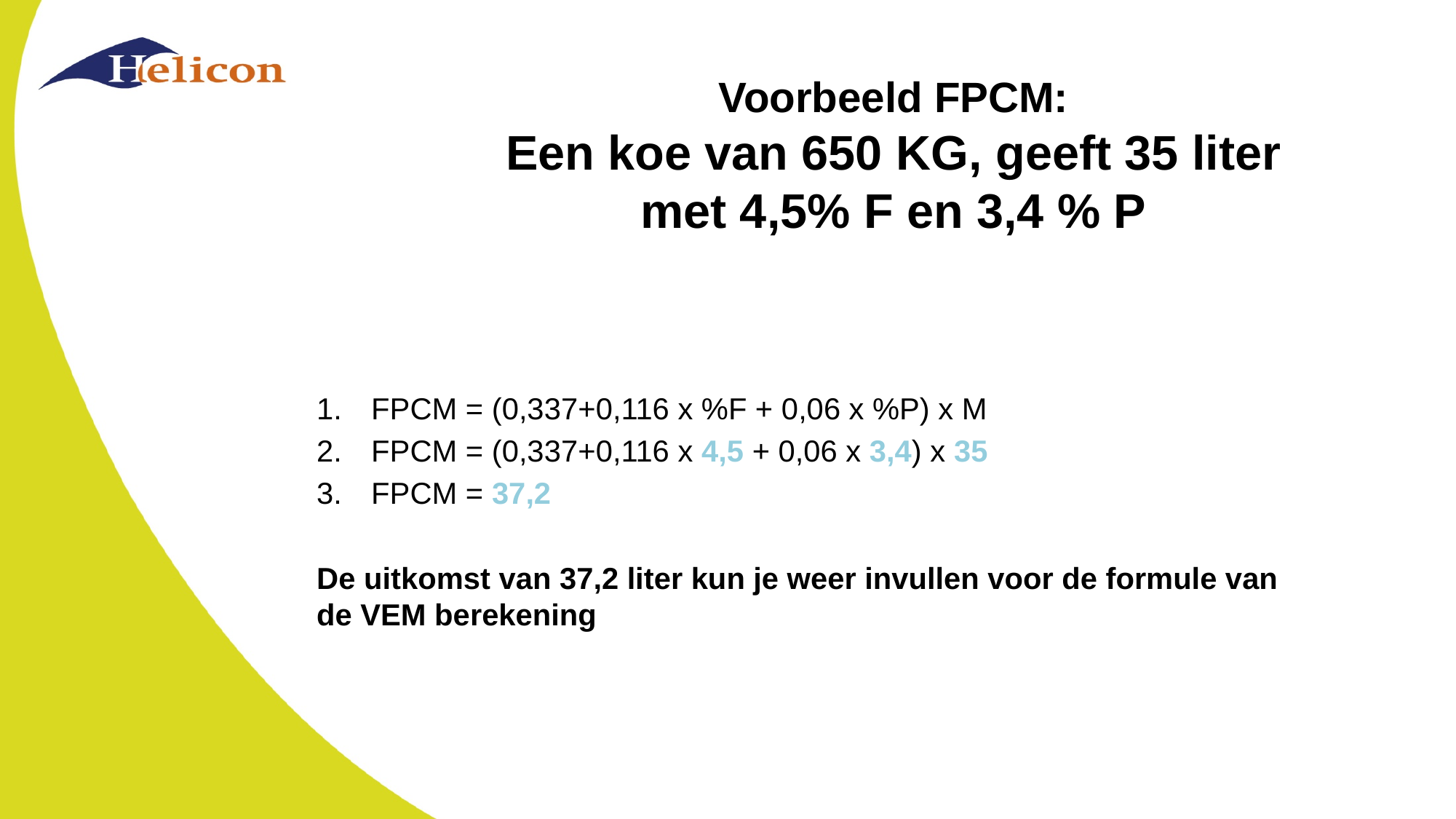

# Voorbeeld FPCM: Een koe van 650 KG, geeft 35 liter met 4,5% F en 3,4 % P
FPCM = (0,337+0,116 x %F + 0,06 x %P) x M
FPCM = (0,337+0,116 x 4,5 + 0,06 x 3,4) x 35
FPCM = 37,2

De uitkomst van 37,2 liter kun je weer invullen voor de formule van de VEM berekening